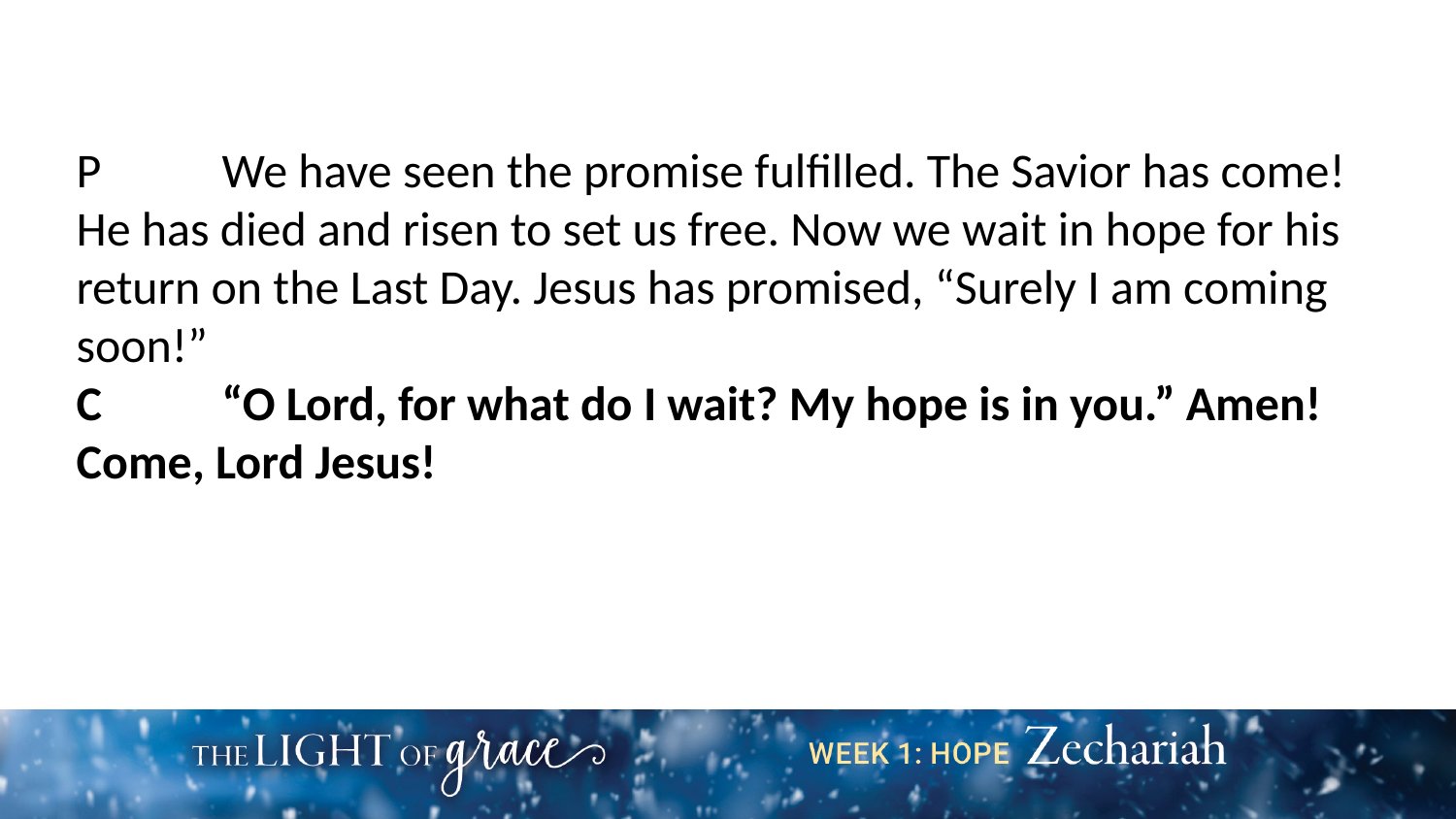

P	We have seen the promise fulfilled. The Savior has come! He has died and risen to set us free. Now we wait in hope for his return on the Last Day. Jesus has promised, “Surely I am coming soon!”
C	“O Lord, for what do I wait? My hope is in you.” Amen! Come, Lord Jesus!